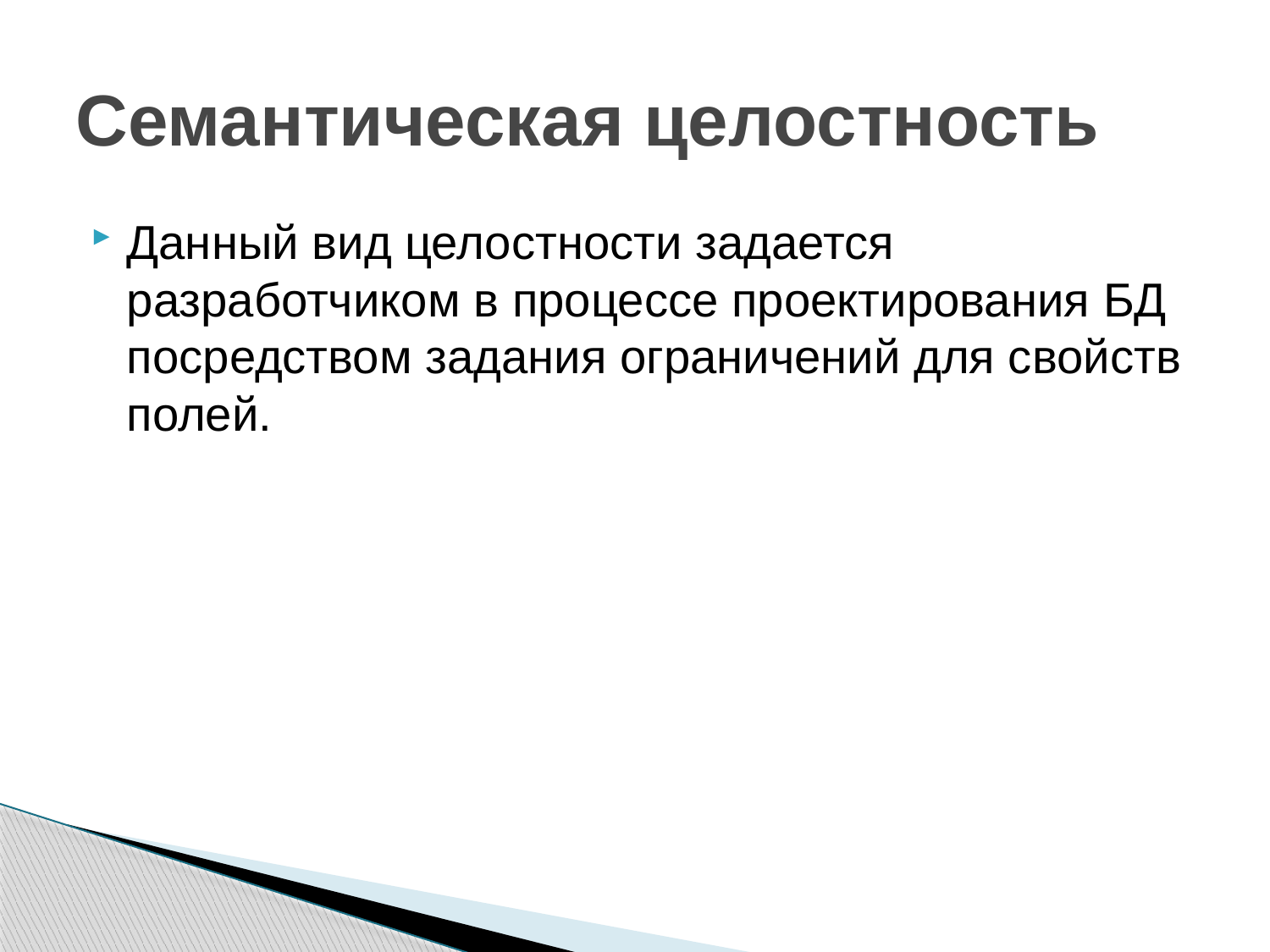

# Семантическая целостность
Данный вид целостности задается разработчиком в процессе проектирования БД посредством задания ограничений для свойств полей.